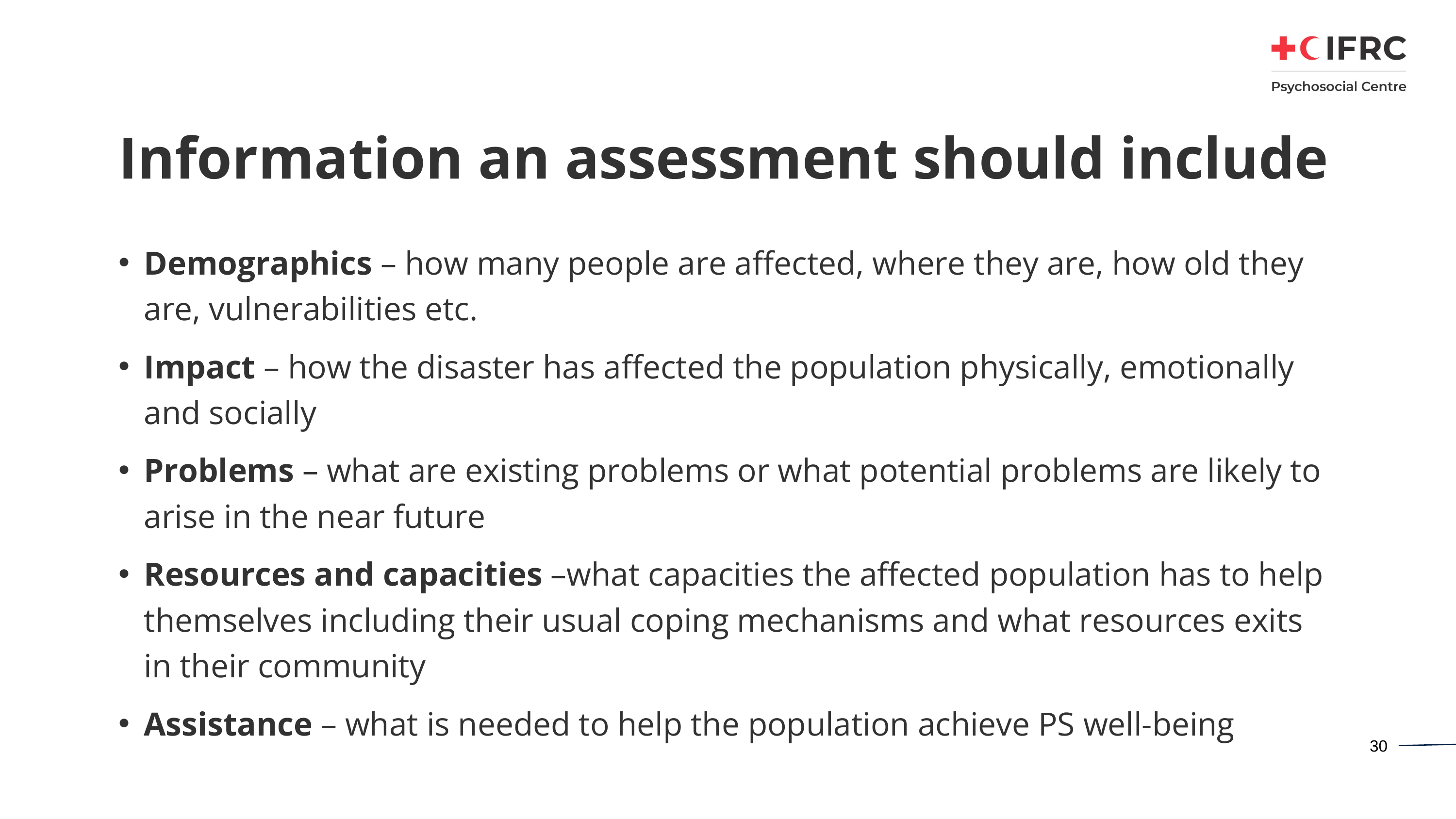

# Information an assessment should include
Demographics – how many people are affected, where they are, how old they are, vulnerabilities etc.
Impact – how the disaster has affected the population physically, emotionally and socially
Problems – what are existing problems or what potential problems are likely to arise in the near future
Resources and capacities –what capacities the affected population has to help themselves including their usual coping mechanisms and what resources exits in their community
Assistance – what is needed to help the population achieve PS well-being